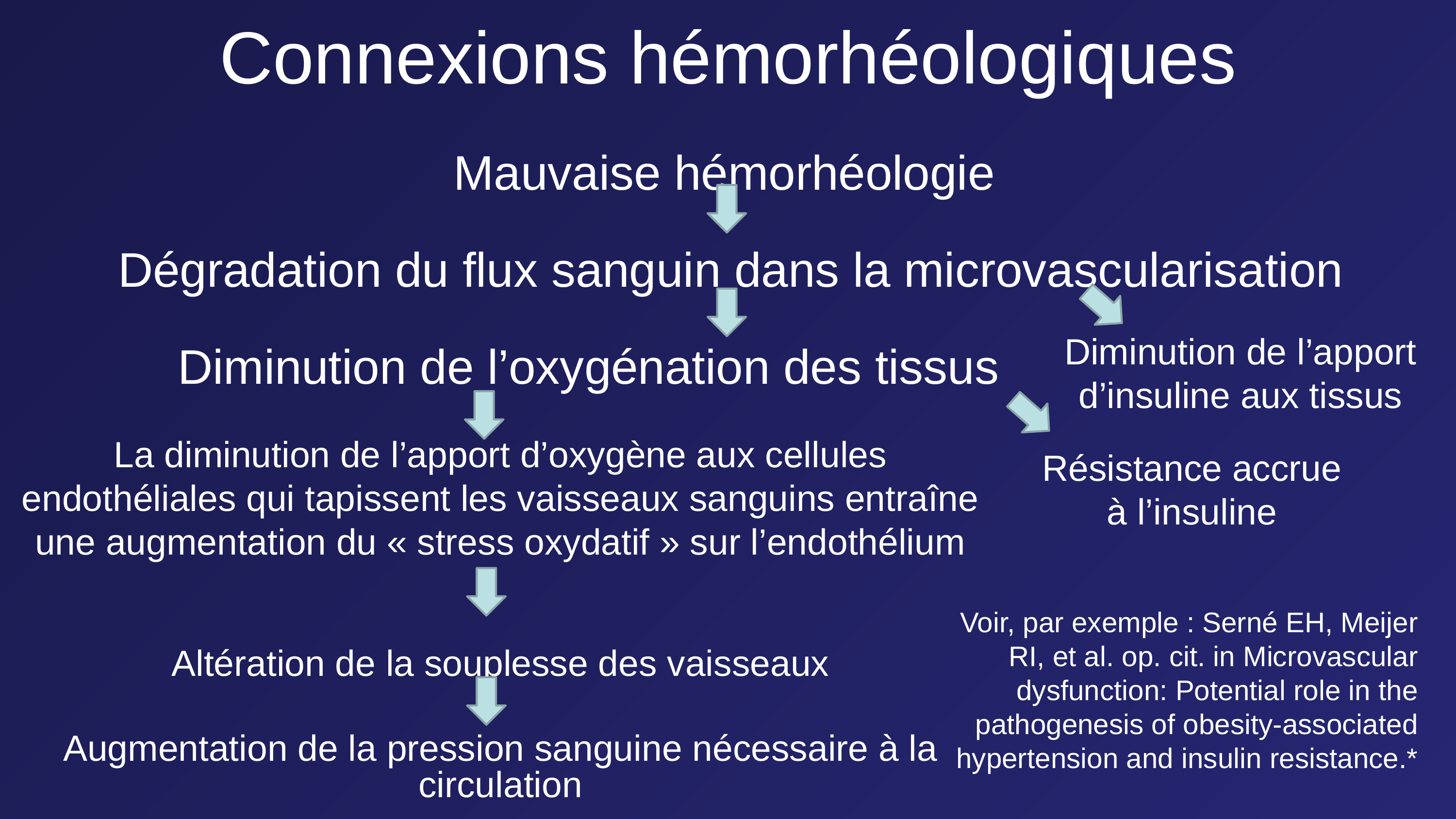

# Connexions hémorhéologiques
Mauvaise hémorhéologie
Dégradation du flux sanguin dans la microvascularisation
      Diminution de l’oxygénation des tissus

Diminution de l’apport d’insuline aux tissus

La diminution de l’apport d’oxygène aux cellules endothéliales qui tapissent les vaisseaux sanguins entraîne une augmentation du « stress oxydatif » sur l’endothélium
Altération de la souplesse des vaisseaux
Augmentation de la pression sanguine nécessaire à la circulation
Résistance accrue à l’insuline

Voir, par exemple : Serné EH, Meijer RI, et al. op. cit. in Microvascular dysfunction: Potential role in the pathogenesis of obesity-associated hypertension and insulin resistance.*